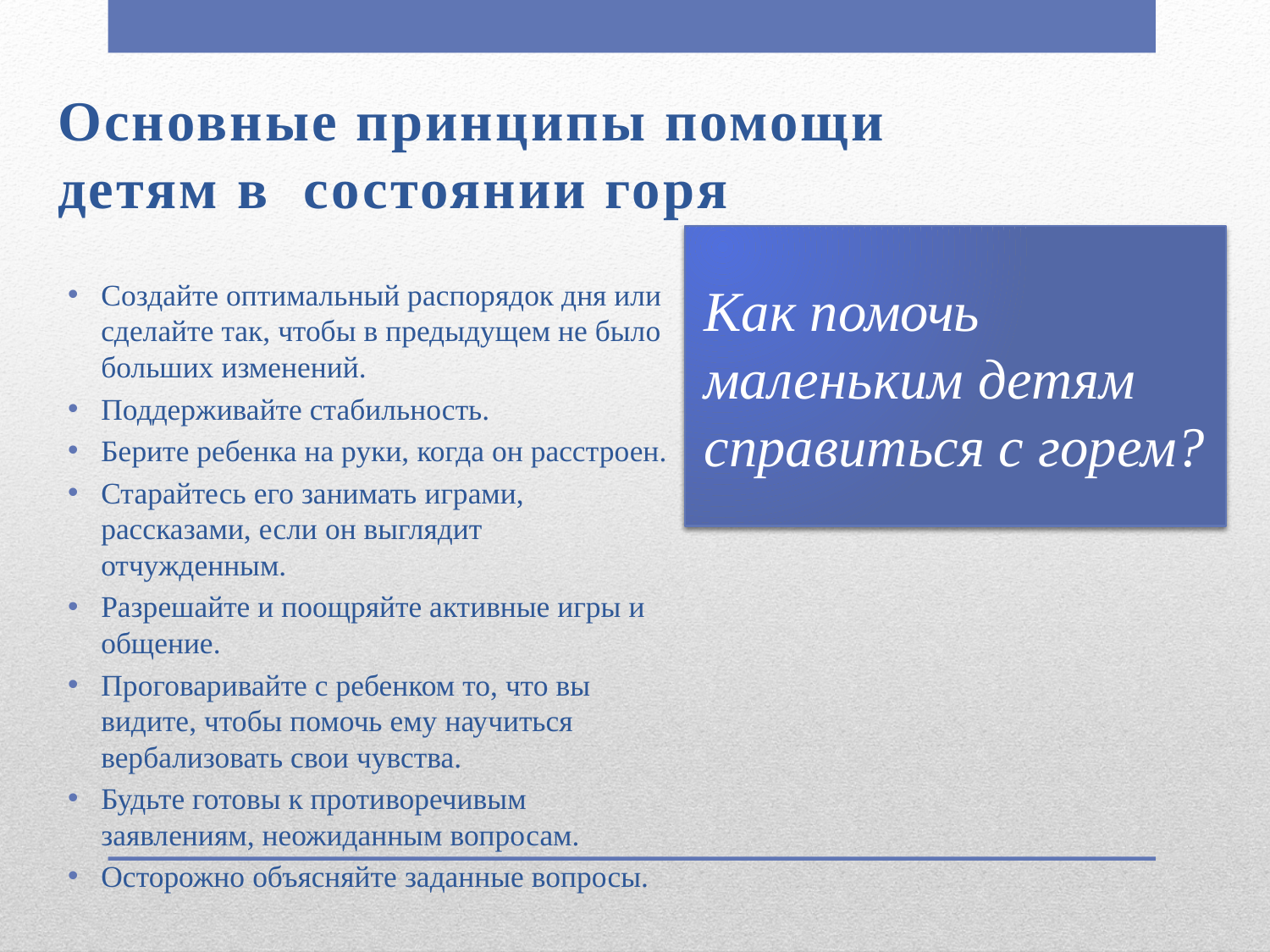

# Основные принципы помощи детям в  состоянии горя
Как помочь маленьким детям справиться с горем?
Создайте оптимальный распорядок дня или сделайте так, чтобы в предыдущем не было больших изменений.
Поддерживайте стабильность.
Берите ребенка на руки, когда он расстроен.
Старайтесь его занимать играми, рассказами, если он выглядит отчужденным.
Разрешайте и поощряйте активные игры и общение.
Проговаривайте с ребенком то, что вы видите, чтобы помочь ему научиться вербализовать свои чувства.
Будьте готовы к противоречивым заявлениям, неожиданным вопросам.
Осторожно объясняйте заданные вопросы.